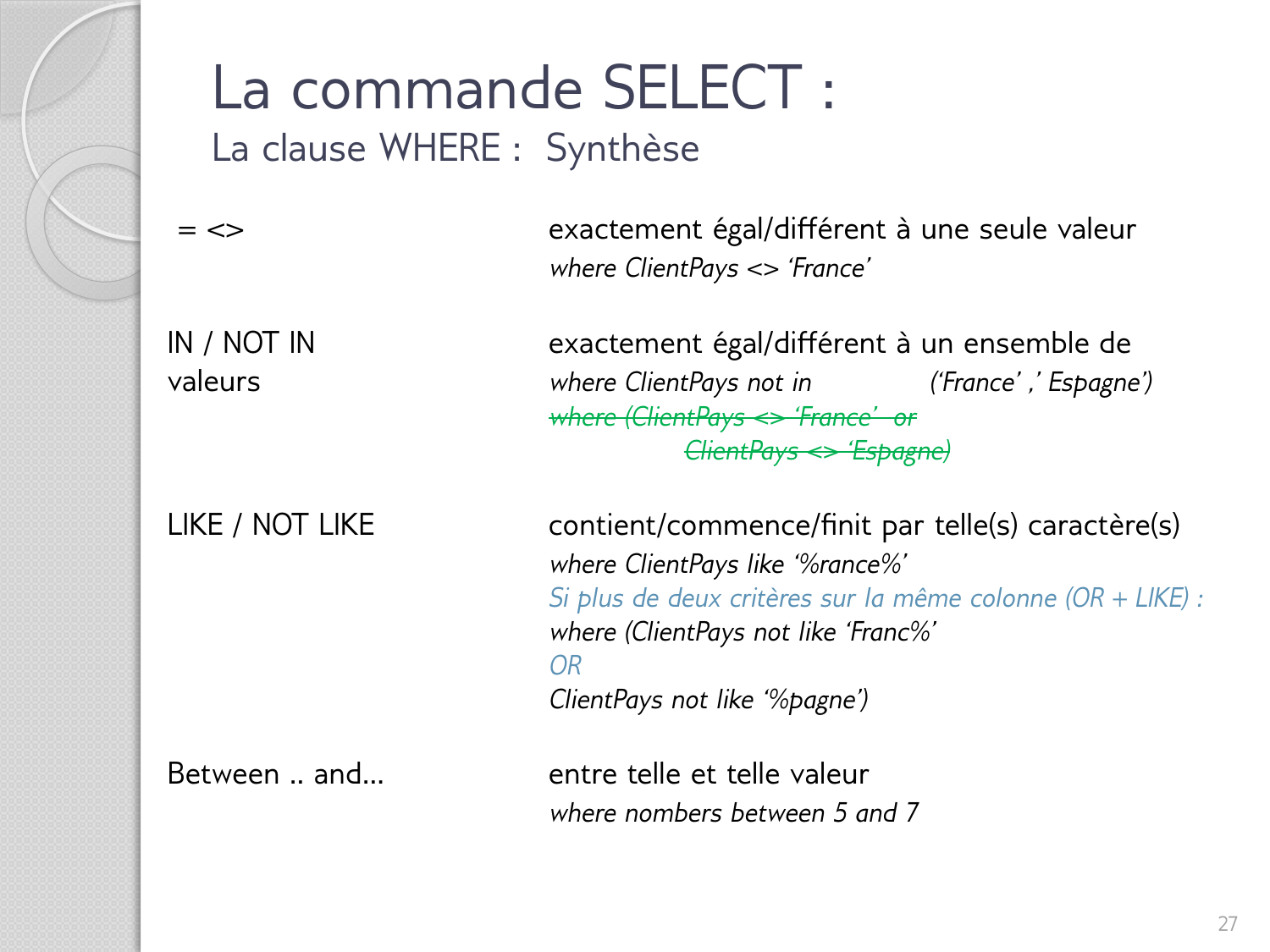

# La commande SELECT : La clause WHERE :  Synthèse
 = <>			exactement égal/différent à une seule valeur
			where ClientPays <> ‘France’

IN / NOT IN		exactement égal/différent à un ensemble de valeurs			where ClientPays not in 	(‘France’ ,’ Espagne’)
			where (ClientPays <> ‘France’  or
				 ClientPays <> ‘Espagne)

LIKE / NOT LIKE		contient/commence/finit par telle(s) caractère(s)
			where ClientPays like ‘%rance%’
			Si plus de deux critères sur la même colonne (OR + LIKE) :
			where (ClientPays not like ‘Franc%’
			OR
			ClientPays not like ‘%pagne’)

Between .. and…		entre telle et telle valeur
			where nombers between 5 and 7
27